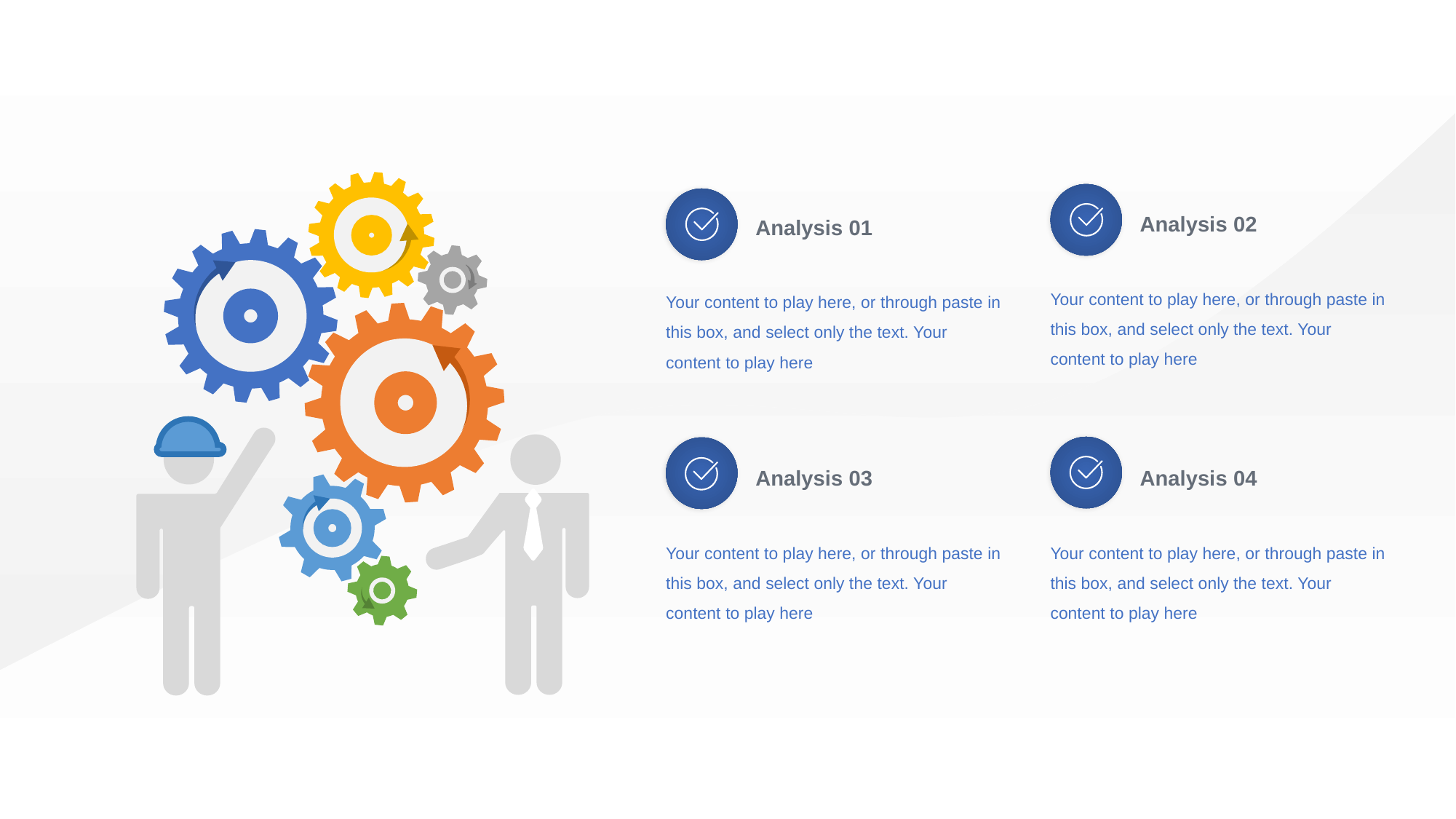

Analysis 02
Your content to play here, or through paste in this box, and select only the text. Your content to play here

Analysis 01
Your content to play here, or through paste in this box, and select only the text. Your content to play here

Analysis 04
Your content to play here, or through paste in this box, and select only the text. Your content to play here

Analysis 03
Your content to play here, or through paste in this box, and select only the text. Your content to play here